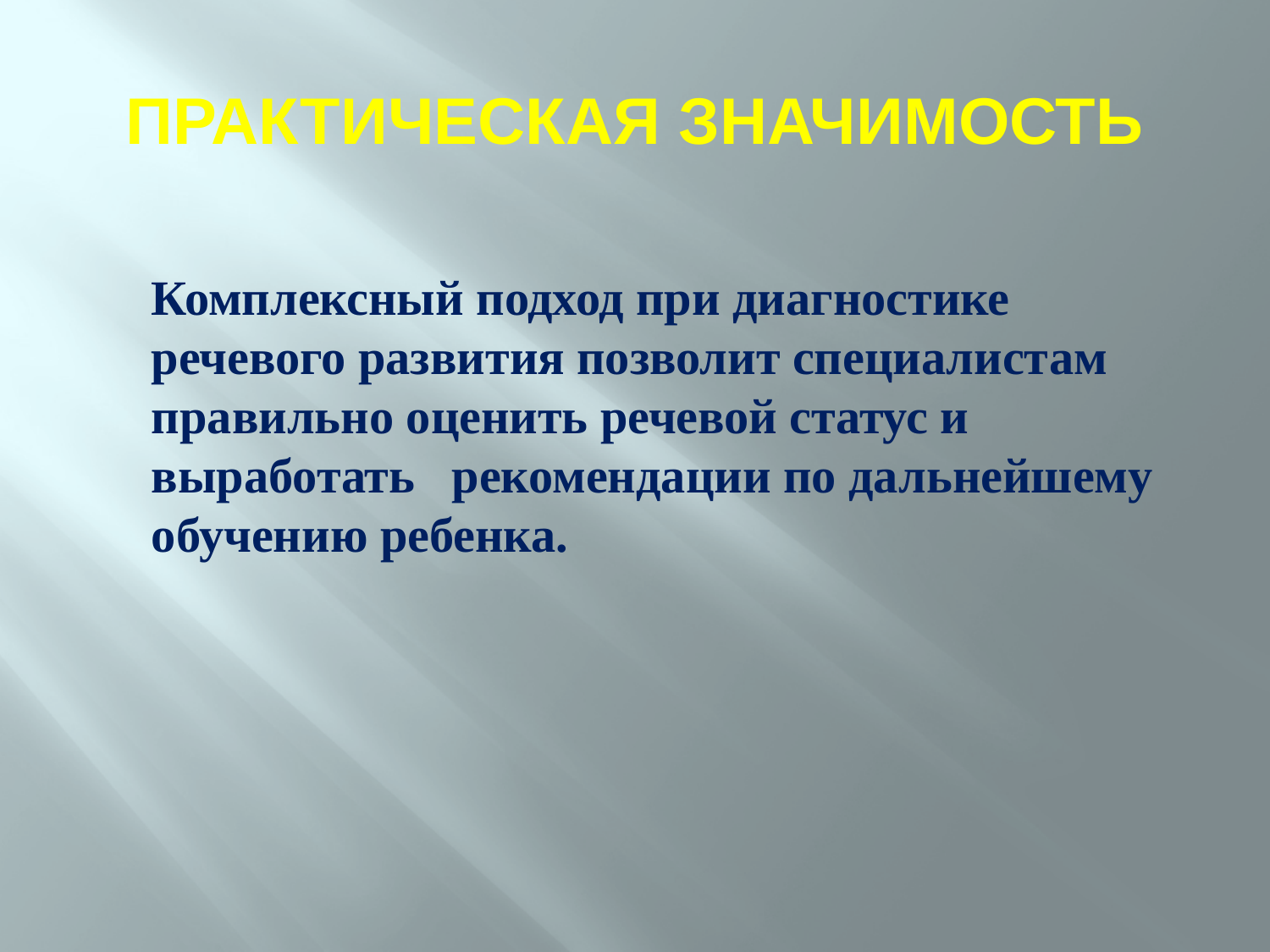

# ПРАКТИЧЕСКАЯ ЗНАЧИМОСТЬ
Комплексный подход при диагностике речевого развития позволит специалистам правильно оценить речевой статус и выработать   рекомендации по дальнейшему обучению ребенка.